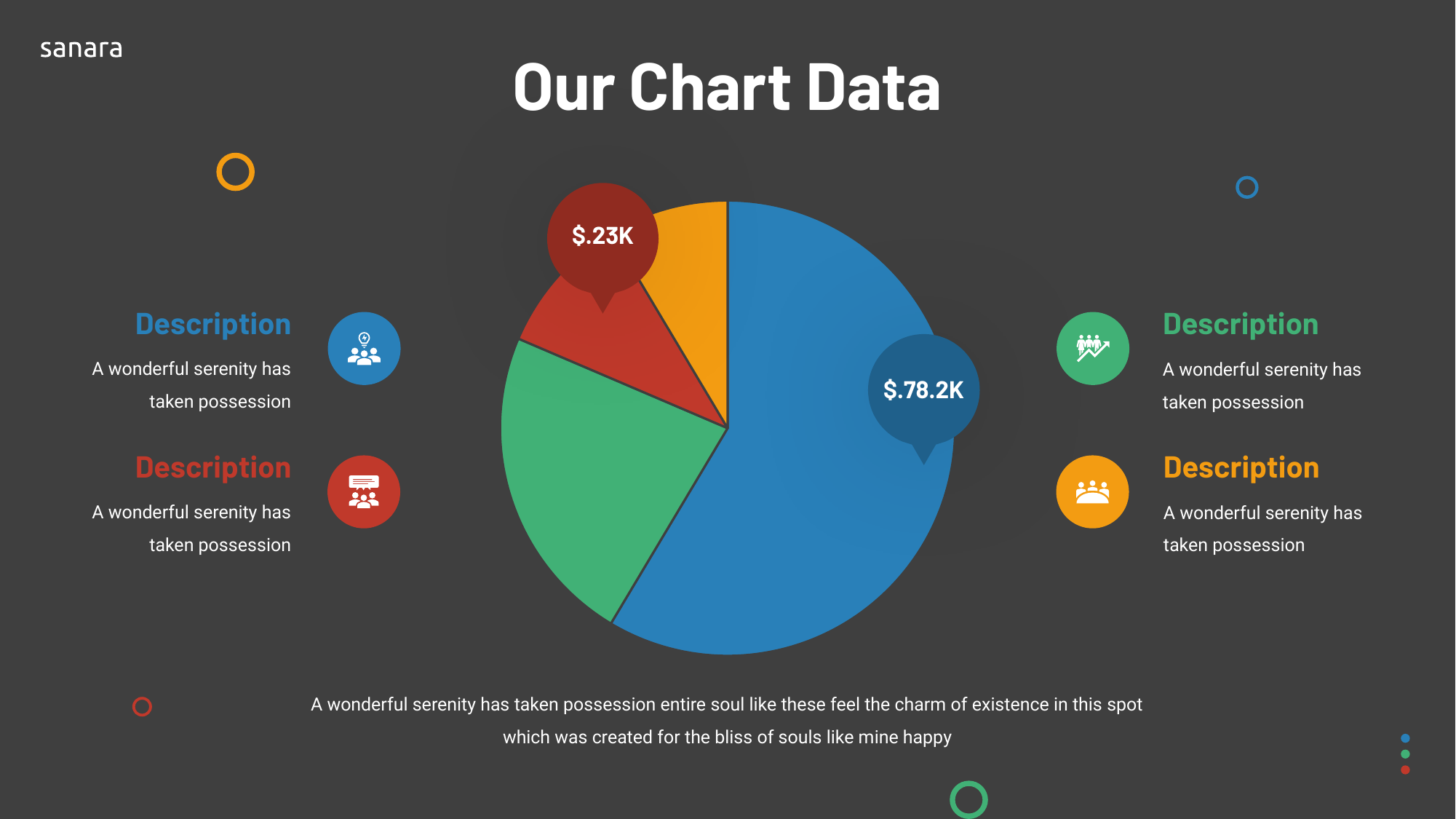

# Our Chart Data

### Chart

| Category | Sales |
|---|---|
| 1st Qtr | 8.2 |
| 2nd Qtr | 3.2 |
| 3rd Qtr | 1.4 |
| 4th Qtr | 1.2 |
$.23K
Description
Description

A wonderful serenity has taken possession
A wonderful serenity has taken possession
$.78.2K
Description
Description

A wonderful serenity has taken possession
A wonderful serenity has taken possession
A wonderful serenity has taken possession entire soul like these feel the charm of existence in this spot which was created for the bliss of souls like mine happy